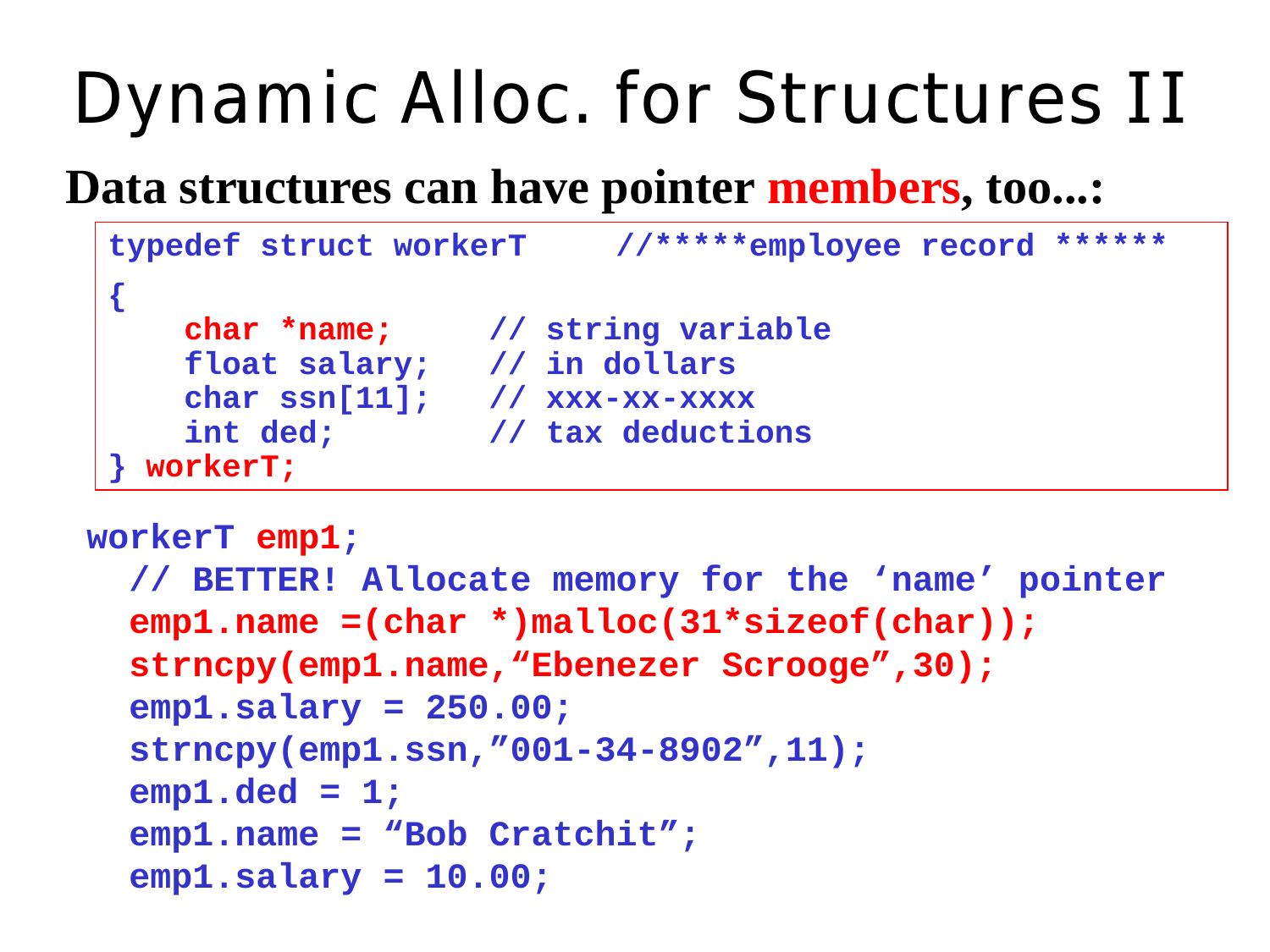

# Dynamic Alloc. for Structures II
Data structures can have pointer members, too...:

typedef struct workerT 	//*****employee record ******
{
    char *name;	// string variable
    float salary;	// in dollars
    char ssn[11];	// xxx-xx-xxxx
    int ded;		// tax deductions
} workerT;
workerT emp1;
  // BETTER! Allocate memory for the ‘name’ pointer
  emp1.name =(char *)malloc(31*sizeof(char));
  strncpy(emp1.name,“Ebenezer Scrooge”,30);
  emp1.salary = 250.00;
  strncpy(emp1.ssn,”001-34-8902”,11);
  emp1.ded = 1;
  emp1.name = “Bob Cratchit”;
  emp1.salary = 10.00;